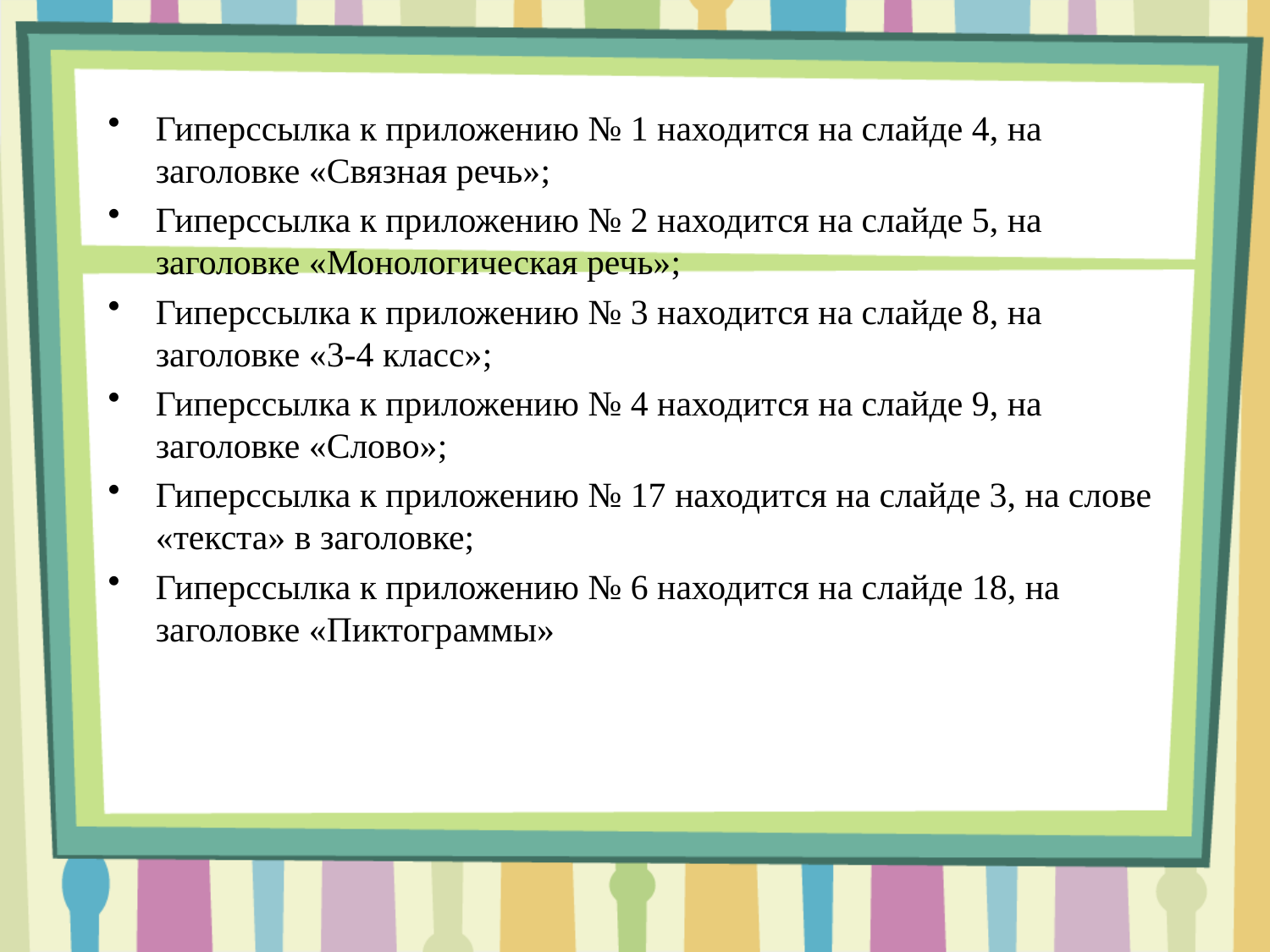

Гиперссылка к приложению № 1 находится на слайде 4, на заголовке «Связная речь»;
Гиперссылка к приложению № 2 находится на слайде 5, на заголовке «Монологическая речь»;
Гиперссылка к приложению № 3 находится на слайде 8, на заголовке «3-4 класс»;
Гиперссылка к приложению № 4 находится на слайде 9, на заголовке «Слово»;
Гиперссылка к приложению № 17 находится на слайде 3, на слове «текста» в заголовке;
Гиперссылка к приложению № 6 находится на слайде 18, на заголовке «Пиктограммы»